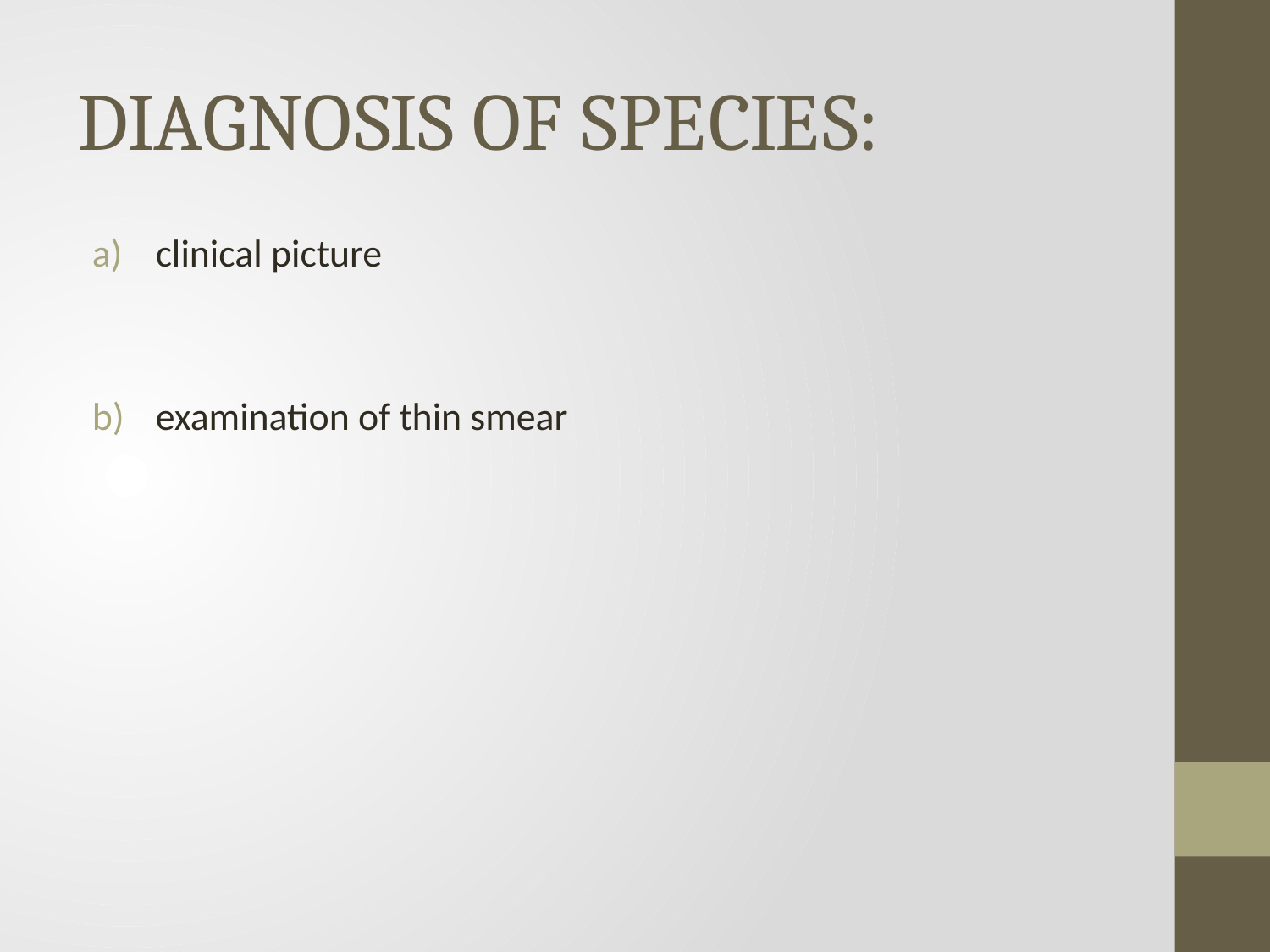

# DIAGNOSIS OF SPECIES:
clinical picture

examination of thin smear